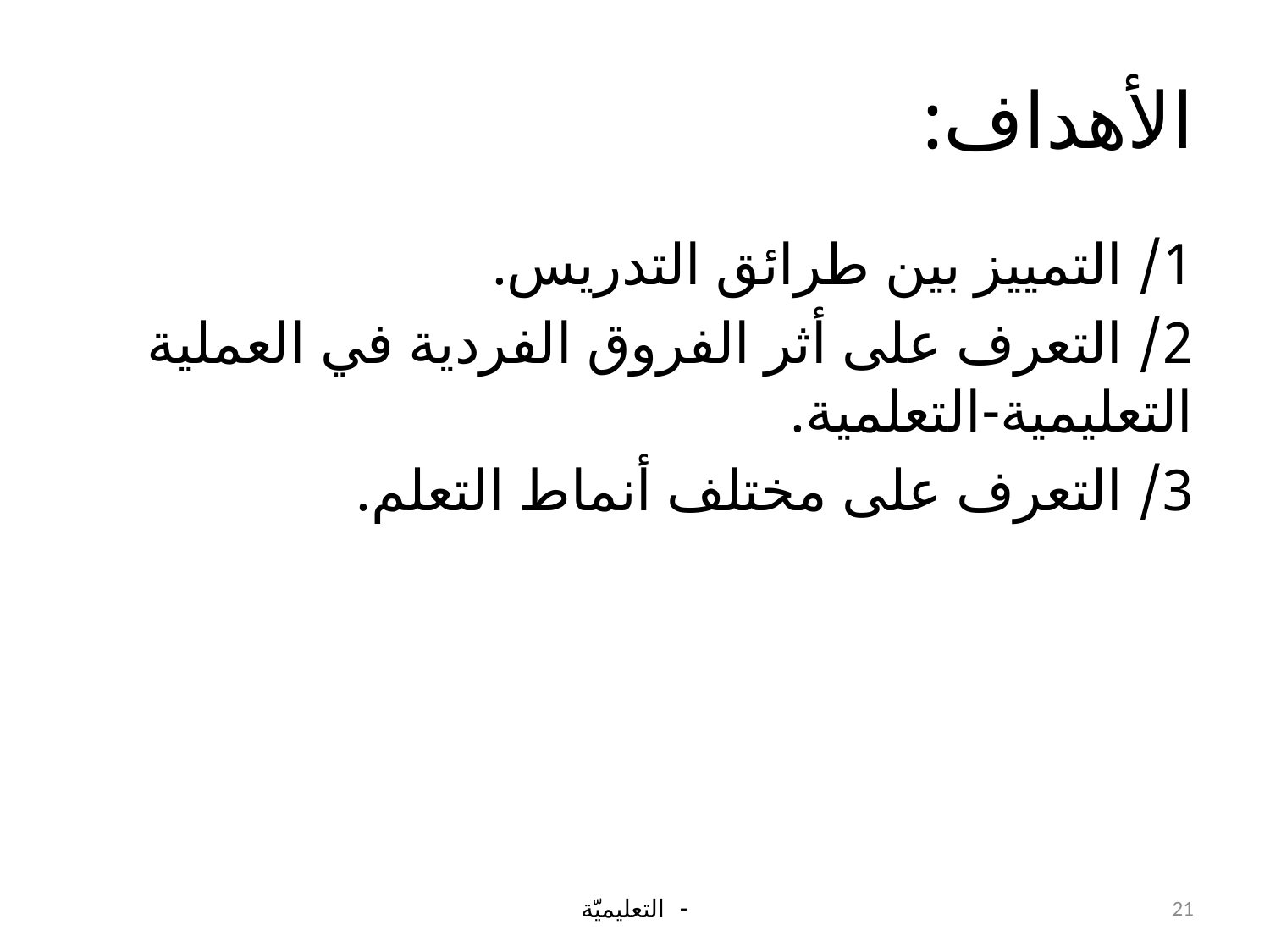

# الأهداف:
1/ التمييز بين طرائق التدريس.
2/ التعرف على أثر الفروق الفردية في العملية التعليمية-التعلمية.
3/ التعرف على مختلف أنماط التعلم.
التعليميّة  -
21